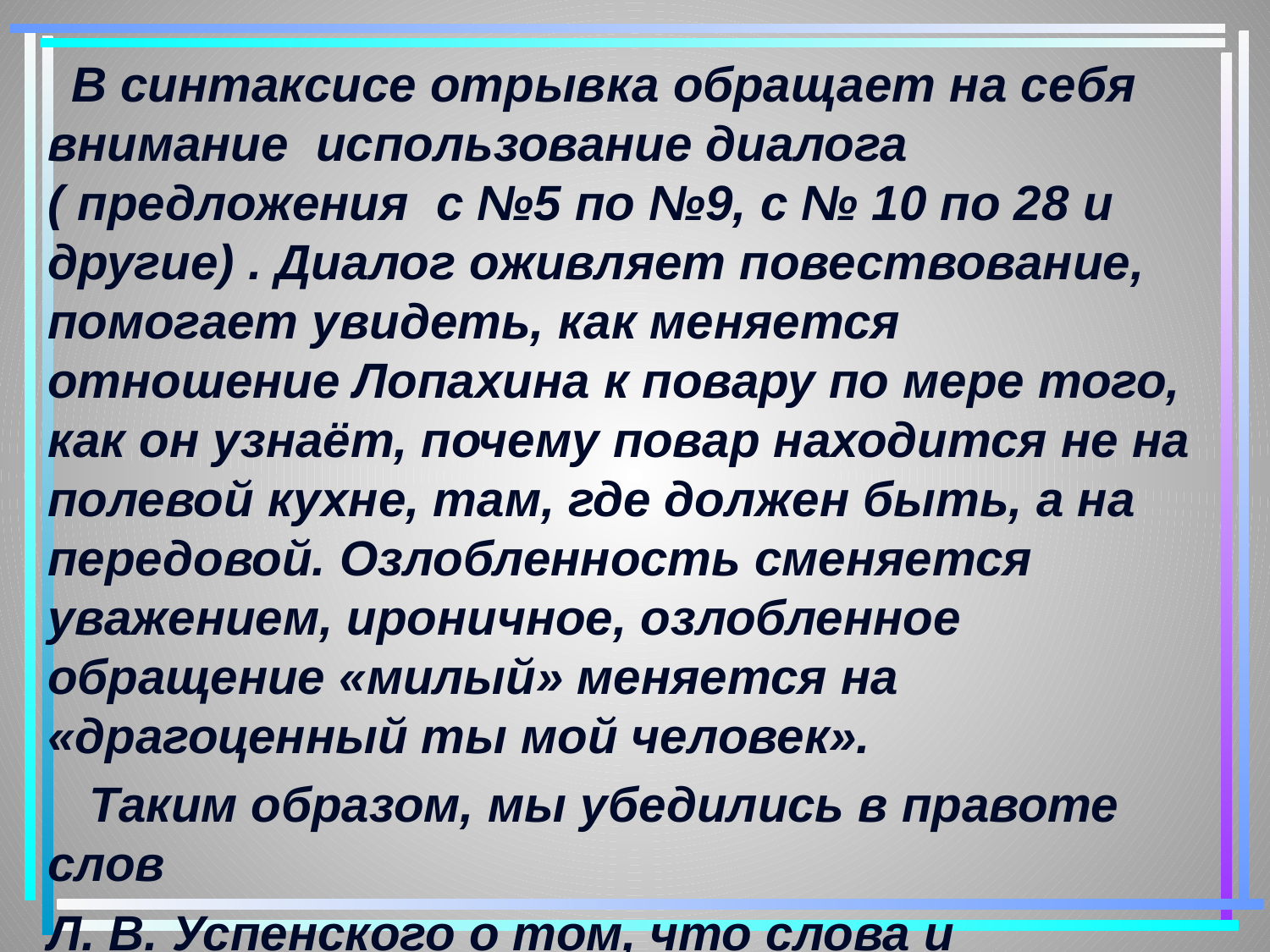

В синтаксисе отрывка обращает на себя внимание  использование диалога ( предложения  с №5 по №9, с № 10 по 28 и другие) . Диалог оживляет повествование,  помогает увидеть, как меняется отношение Лопахина к повару по мере того, как он узнаёт, почему повар находится не на полевой кухне, там, где должен быть, а на передовой. Озлобленность сменяется уважением, ироничное, озлобленное обращение «милый» меняется на «драгоценный ты мой человек».
   Таким образом, мы убедились в правоте слов
Л. В. Успенского о том, что слова и грамматика  - «способы, которыми язык пользуется, чтобы строить предложения». Грамотное использование лексики и грамматики языка помогает  представить то, что хотел донести до читателя автор, понять его творческий замысел.